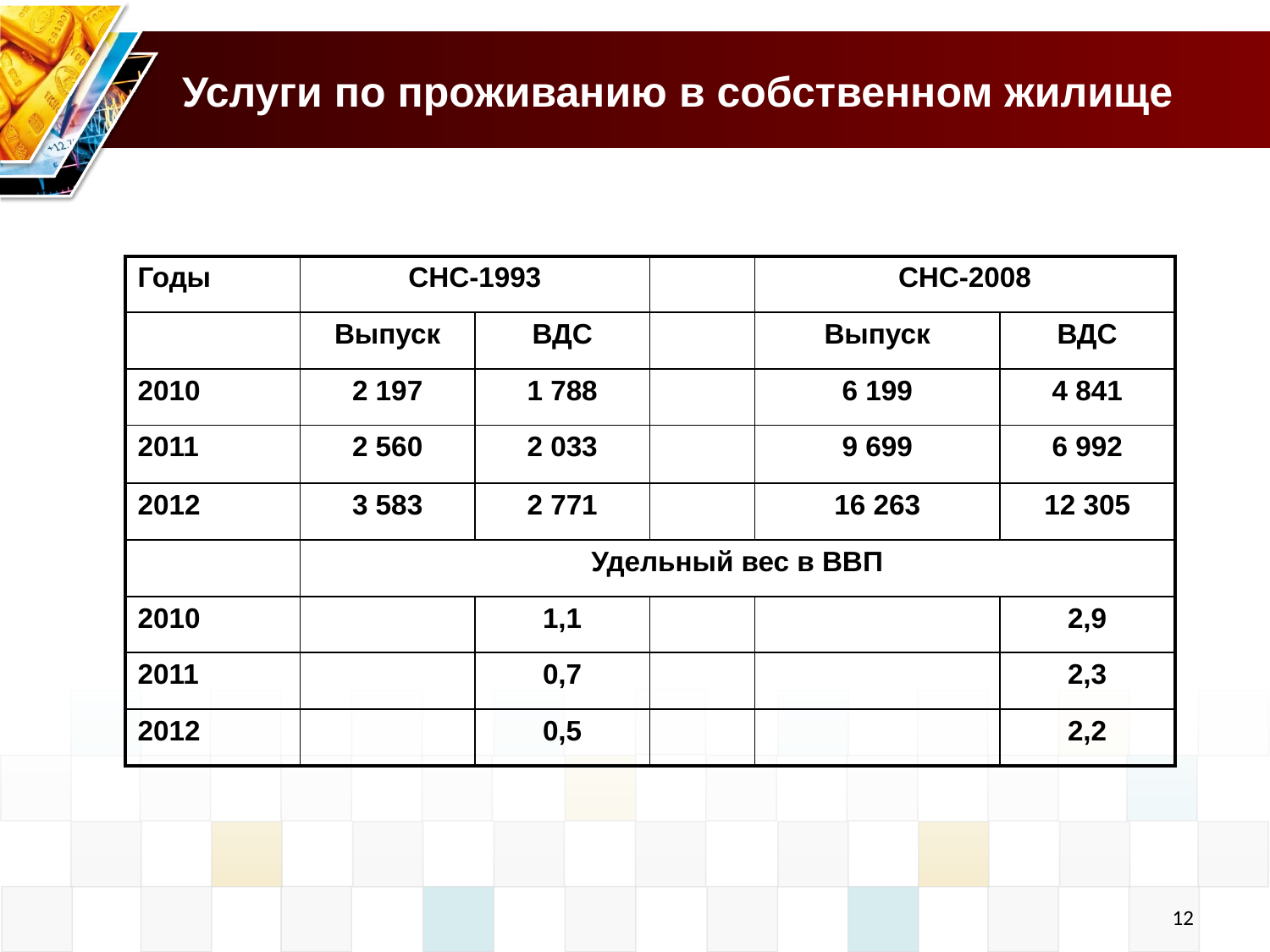

Услуги по проживанию в собственном жилище
| Годы | СНС-1993 |  |  | СНС-2008 |  |
| --- | --- | --- | --- | --- | --- |
|  | Выпуск | ВДС |  | Выпуск | ВДС |
| 2010 | 2 197 | 1 788 |  | 6 199 | 4 841 |
| 2011 | 2 560 | 2 033 |  | 9 699 | 6 992 |
| 2012 | 3 583 | 2 771 |  | 16 263 | 12 305 |
|  | Удельный вес в ВВП |  |  |  |  |
| 2010 |  | 1,1 |  |  | 2,9 |
| 2011 |  | 0,7 |  |  | 2,3 |
| 2012 |  | 0,5 |  |  | 2,2 |
12